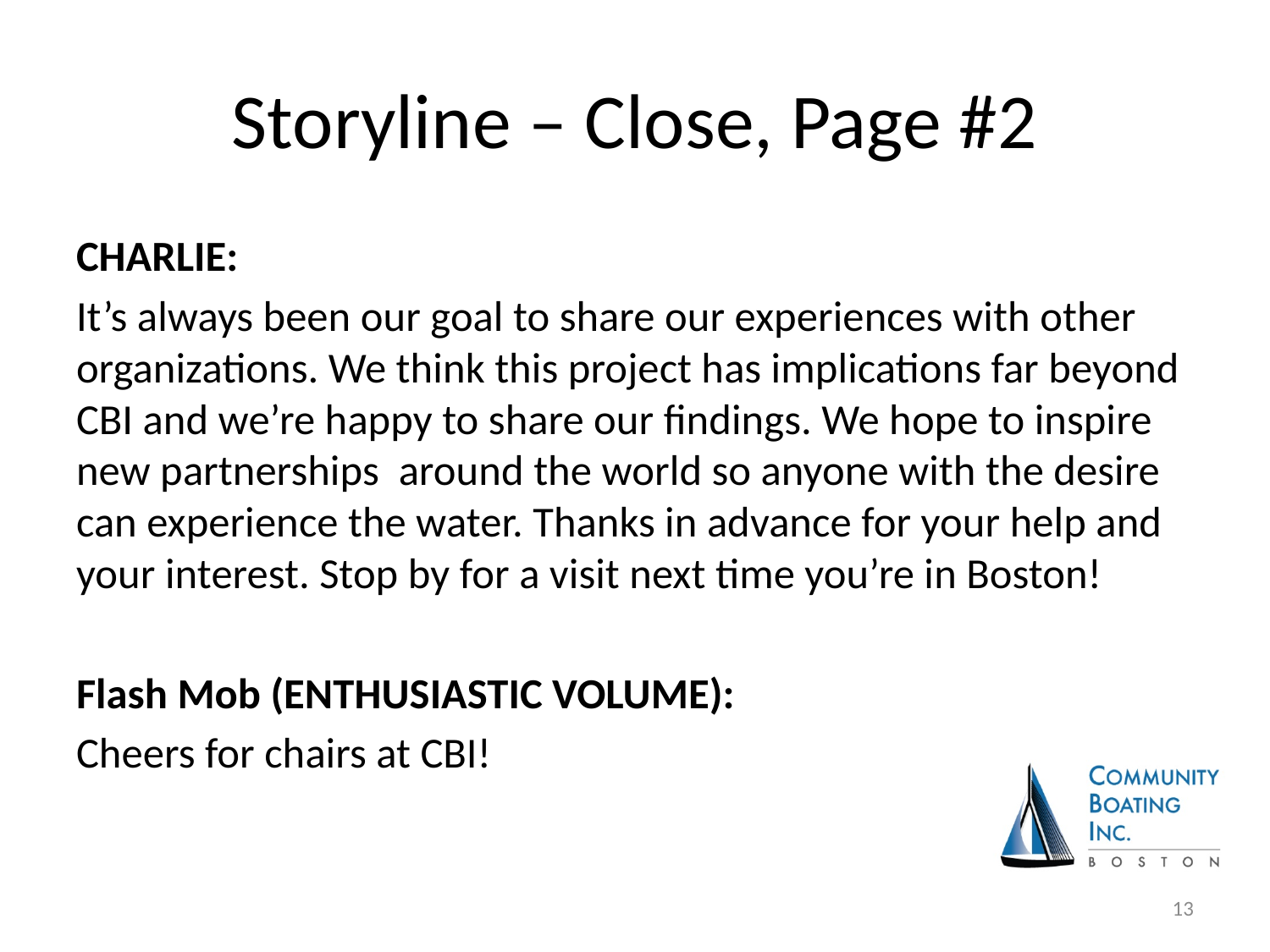

# Storyline – Close, Page #2
CHARLIE:
It’s always been our goal to share our experiences with other organizations. We think this project has implications far beyond CBI and we’re happy to share our findings. We hope to inspire new partnerships  around the world so anyone with the desire can experience the water. Thanks in advance for your help and your interest. Stop by for a visit next time you’re in Boston!

Flash Mob (ENTHUSIASTIC VOLUME):
Cheers for chairs at CBI!
13